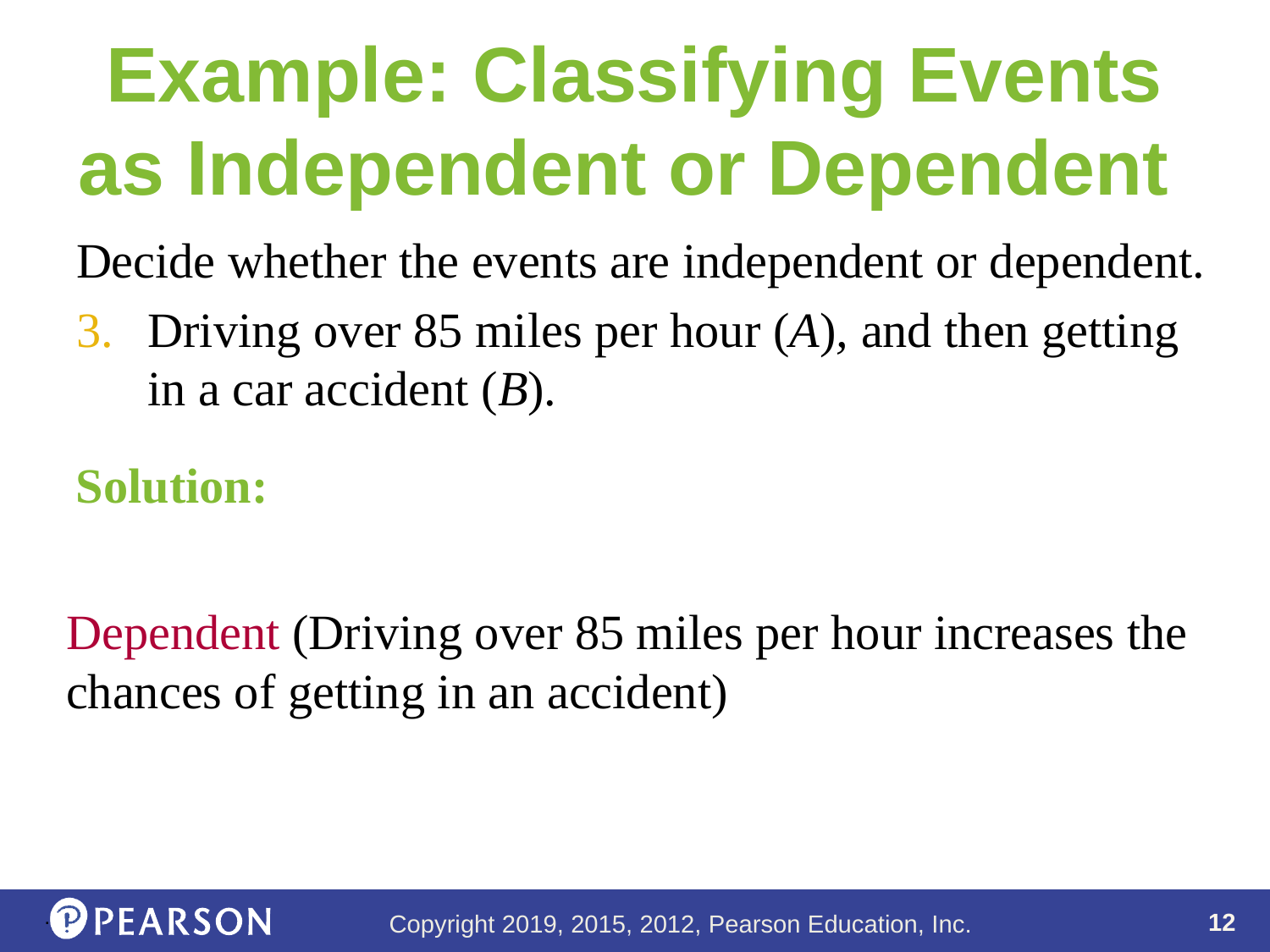

# Example: Classifying Events as Independent or Dependent
Decide whether the events are independent or dependent.
Driving over 85 miles per hour (A), and then getting in a car accident (B).
Solution:
Dependent (Driving over 85 miles per hour increases the chances of getting in an accident)
.